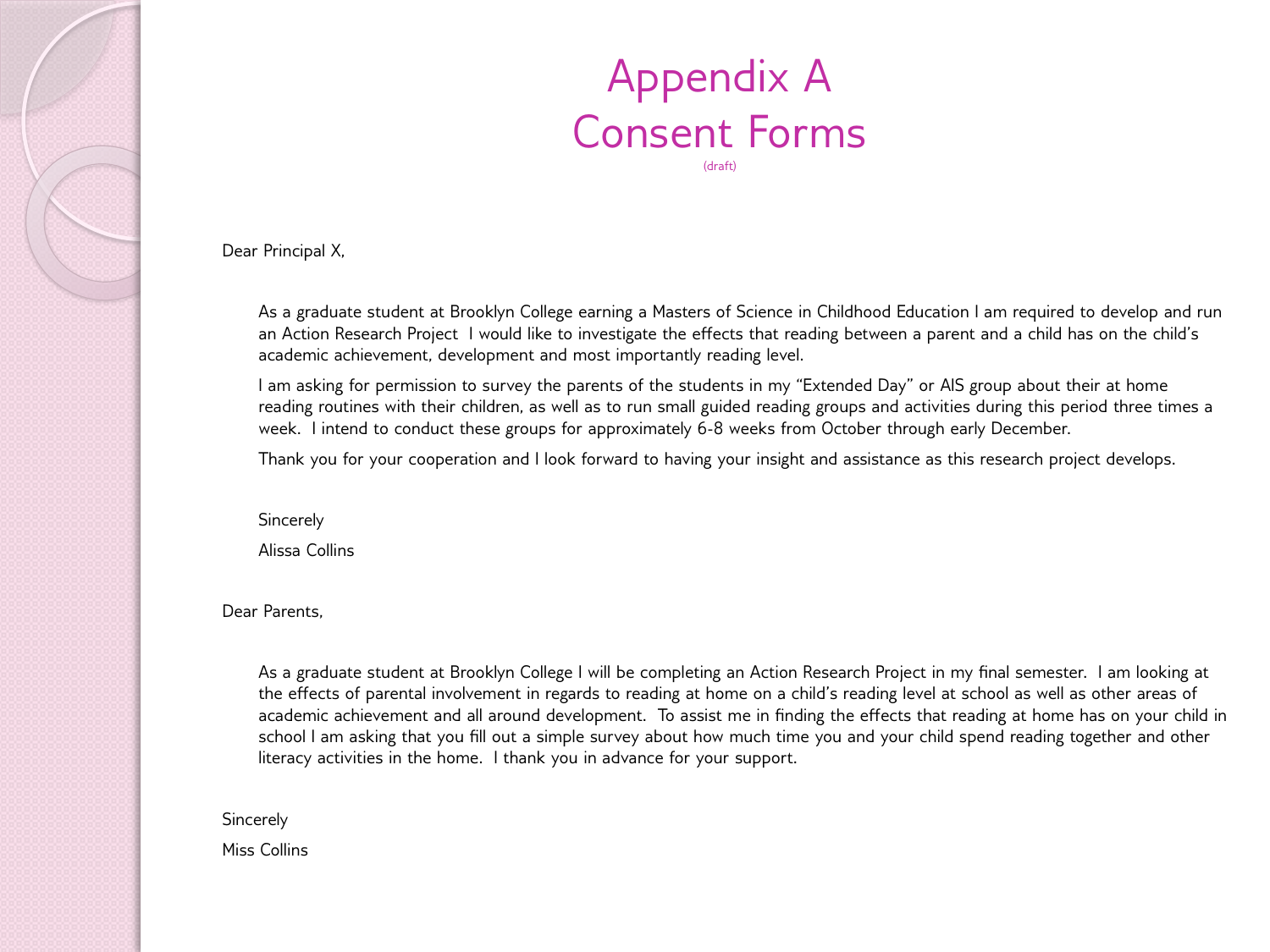

# Appendix A Consent Forms (draft)
Dear Principal X,

	As a graduate student at Brooklyn College earning a Masters of Science in Childhood Education I am required to develop and run an Action Research Project  I would like to investigate the effects that reading between a parent and a child has on the child’s academic achievement, development and most importantly reading level.
	I am asking for permission to survey the parents of the students in my “Extended Day” or AIS group about their at home reading routines with their children, as well as to run small guided reading groups and activities during this period three times a week.  I intend to conduct these groups for approximately 6-8 weeks from October through early December.
	Thank you for your cooperation and I look forward to having your insight and assistance as this research project develops.

	Sincerely
	Alissa Collins

Dear Parents,

	As a graduate student at Brooklyn College I will be completing an Action Research Project in my final semester.  I am looking at the effects of parental involvement in regards to reading at home on a child’s reading level at school as well as other areas of academic achievement and all around development.  To assist me in finding the effects that reading at home has on your child in school I am asking that you fill out a simple survey about how much time you and your child spend reading together and other literacy activities in the home.  I thank you in advance for your support.

Sincerely
Miss Collins